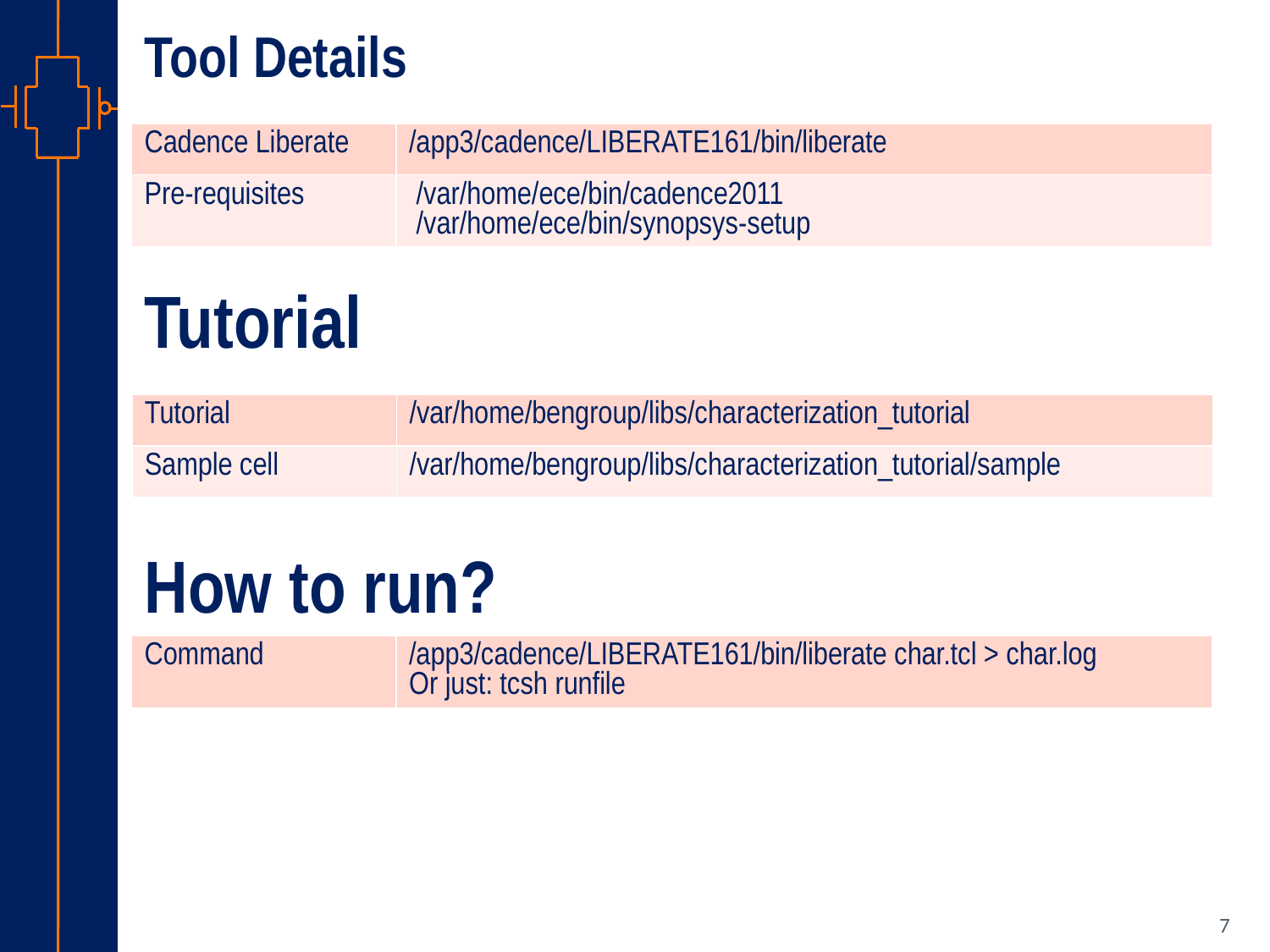

Tool Details
| Cadence Liberate | /app3/cadence/LIBERATE161/bin/liberate |
| --- | --- |
| Pre-requisites | /var/home/ece/bin/cadence2011 /var/home/ece/bin/synopsys-setup |
Tutorial
| Tutorial | /var/home/bengroup/libs/characterization\_tutorial |
| --- | --- |
| Sample cell | /var/home/bengroup/libs/characterization\_tutorial/sample |
How to run?
| Command | /app3/cadence/LIBERATE161/bin/liberate char.tcl > char.log Or just: tcsh runfile |
| --- | --- |
7